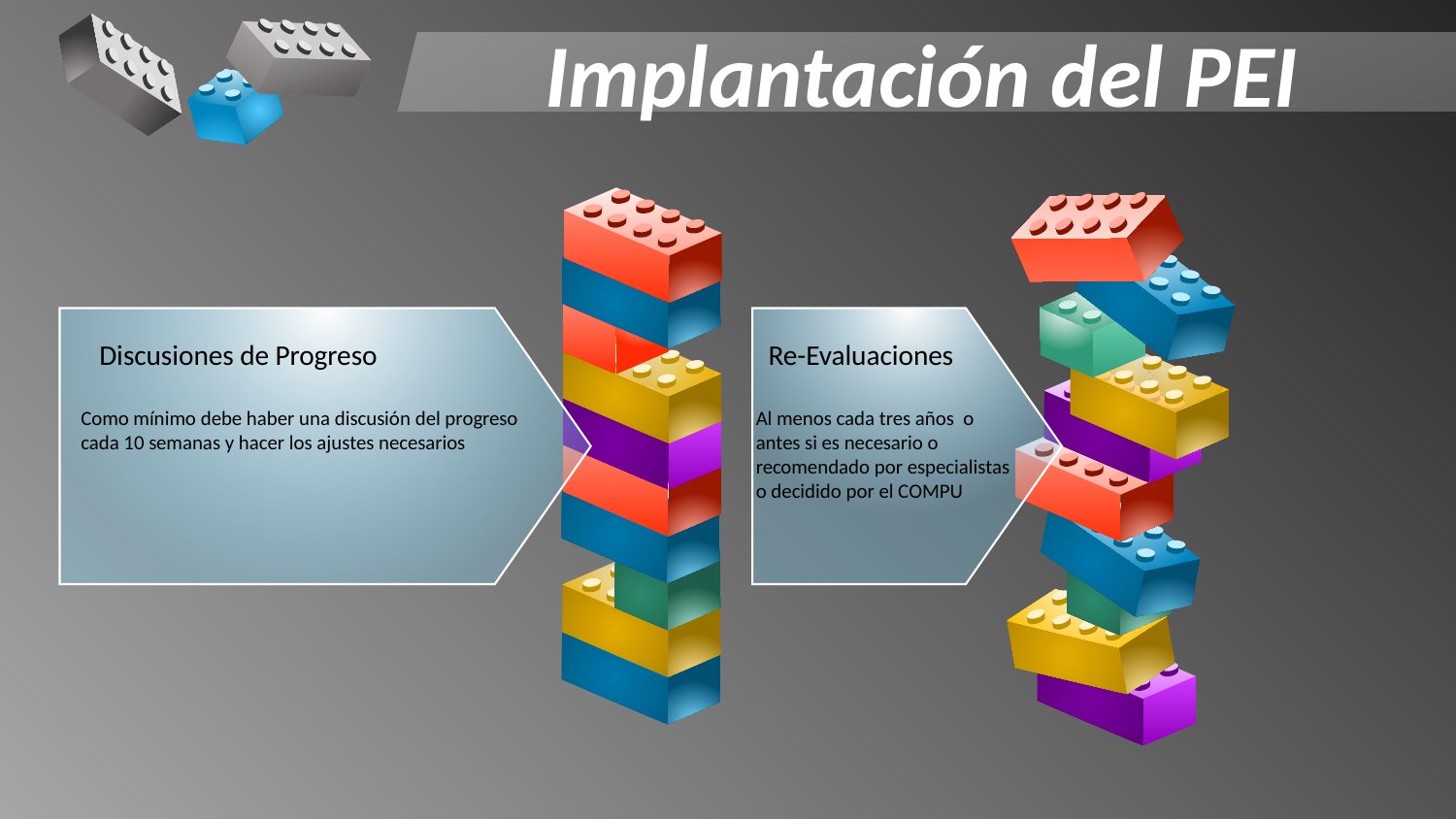

Implantación del PEI

Discusiones de Progreso

Como mínimo debe haber una discusión del progreso cada 10 semanas y hacer los ajustes necesarios

Al menos cada tres años  o
antes si es necesario o recomendado por especialistas
o decidido por el COMPU
Re-Evaluaciones